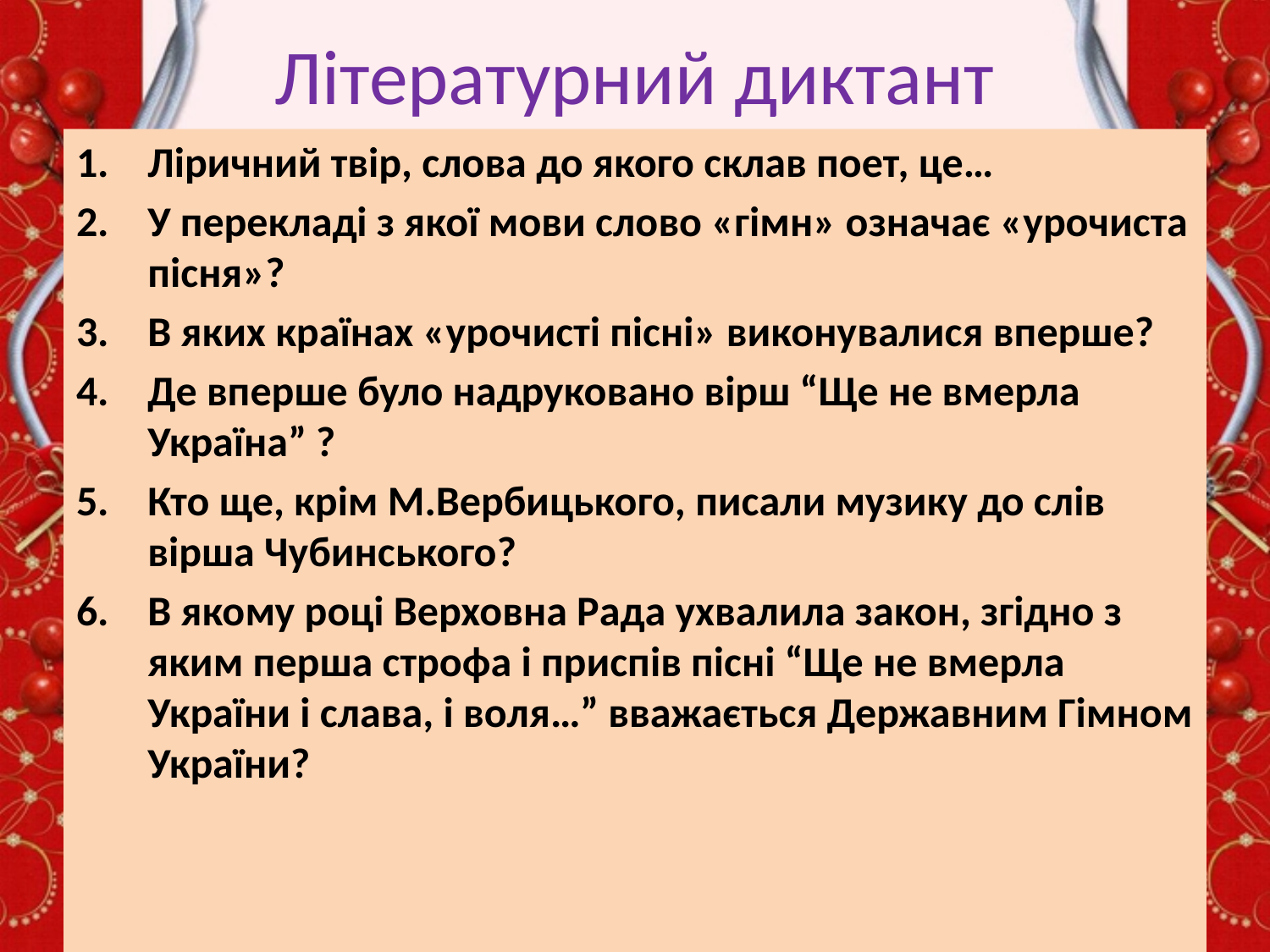

# Літературний диктант
Ліричний твір, слова до якого склав поет, це…
У перекладі з якої мови слово «гімн» означає «урочиста пісня»?
В яких країнах «урочисті пісні» виконувалися вперше?
Де вперше було надруковано вірш “Ще не вмерла Україна” ?
Кто ще, крім М.Вербицького, писали музику до слів вірша Чубинського?
В якому році Верховна Рада ухвалила закон, згідно з яким перша строфа і приспів пісні “Ще не вмерла України і слава, і воля…” вважається Державним Гімном України?